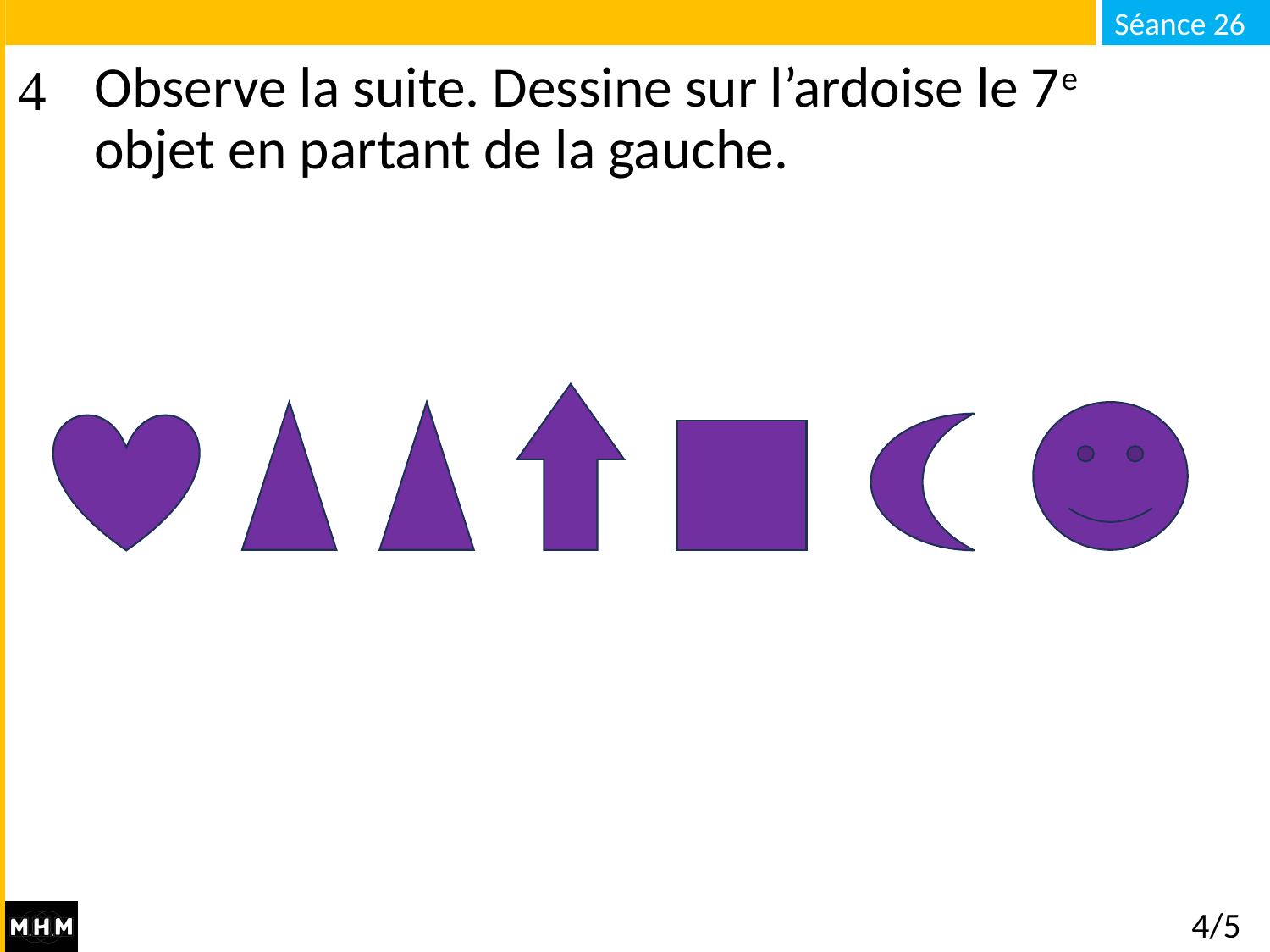

# Observe la suite. Dessine sur l’ardoise le 7e objet en partant de la gauche.

4/5